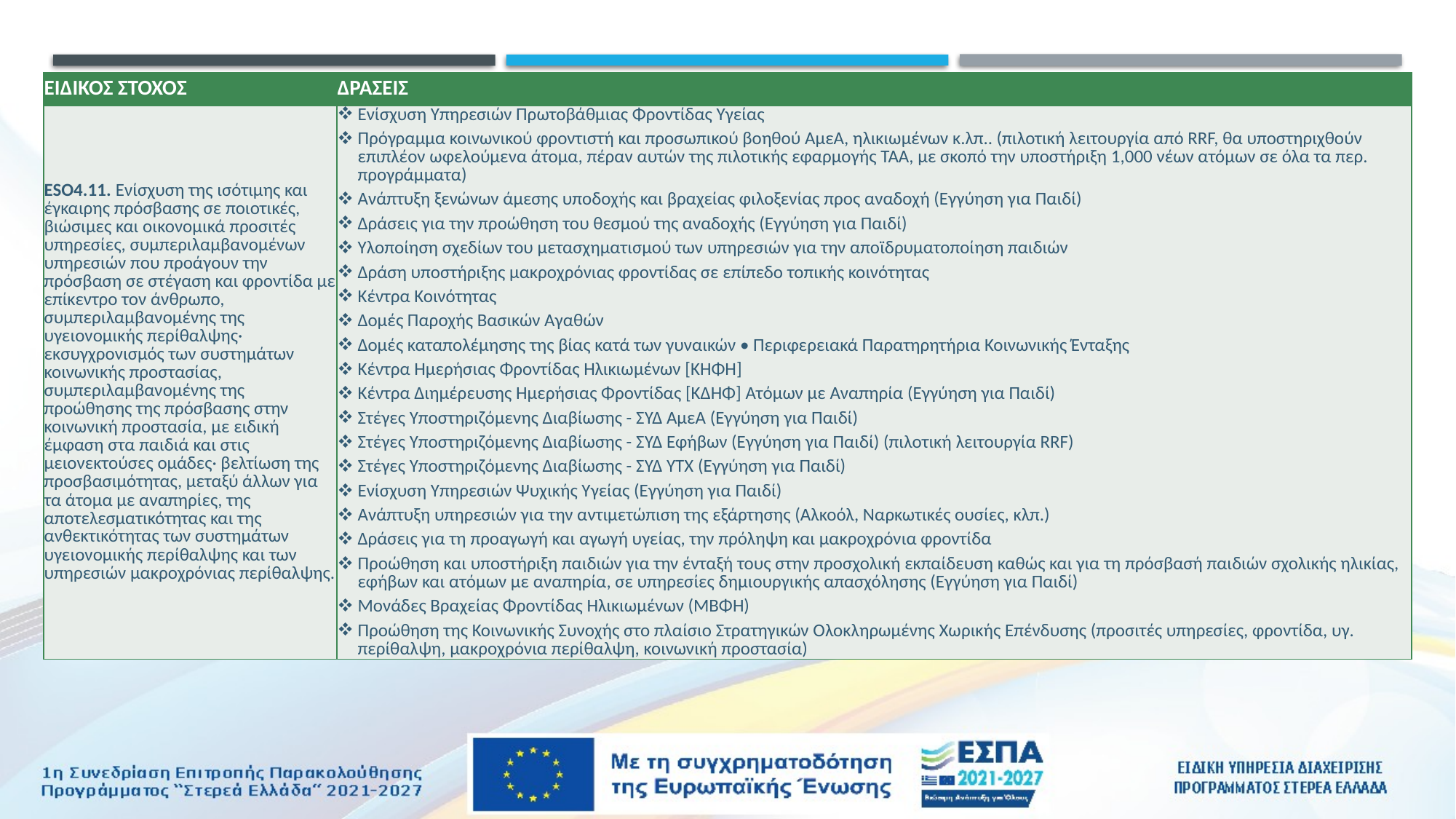

| ΕΙΔΙΚΟΣ ΣΤΟΧΟΣ | ΔΡΑΣΕΙΣ |
| --- | --- |
| ESO4.11. Ενίσχυση της ισότιμης και έγκαιρης πρόσβασης σε ποιοτικές, βιώσιμες και οικονομικά προσιτές υπηρεσίες, συμπεριλαμβανομένων υπηρεσιών που προάγουν την πρόσβαση σε στέγαση και φροντίδα με επίκεντρο τον άνθρωπο, συμπεριλαμβανομένης της υγειονομικής περίθαλψης· εκσυγχρονισμός των συστημάτων κοινωνικής προστασίας, συμπεριλαμβανομένης της προώθησης της πρόσβασης στην κοινωνική προστασία, με ειδική έμφαση στα παιδιά και στις μειονεκτούσες ομάδες· βελτίωση της προσβασιμότητας, μεταξύ άλλων για τα άτομα με αναπηρίες, της αποτελεσματικότητας και της ανθεκτικότητας των συστημάτων υγειονομικής περίθαλψης και των υπηρεσιών μακροχρόνιας περίθαλψης. | Ενίσχυση Υπηρεσιών Πρωτοβάθμιας Φροντίδας Υγείας Πρόγραμμα κοινωνικού φροντιστή και προσωπικού βοηθού ΑμεΑ, ηλικιωμένων κ.λπ.. (πιλοτική λειτουργία από RRF, θα υποστηριχθούν επιπλέον ωφελούμενα άτομα, πέραν αυτών της πιλοτικής εφαρμογής ΤΑΑ, με σκοπό την υποστήριξη 1,000 νέων ατόμων σε όλα τα περ. προγράμματα) Ανάπτυξη ξενώνων άμεσης υποδοχής και βραχείας φιλοξενίας προς αναδοχή (Εγγύηση για Παιδί) Δράσεις για την προώθηση του θεσμού της αναδοχής (Εγγύηση για Παιδί) Υλοποίηση σχεδίων του μετασχηματισμού των υπηρεσιών για την αποϊδρυματοποίηση παιδιών Δράση υποστήριξης μακροχρόνιας φροντίδας σε επίπεδο τοπικής κοινότητας Κέντρα Κοινότητας Δομές Παροχής Βασικών Αγαθών Δομές καταπολέμησης της βίας κατά των γυναικών • Περιφερειακά Παρατηρητήρια Κοινωνικής Ένταξης Κέντρα Ημερήσιας Φροντίδας Ηλικιωμένων [ΚΗΦΗ] Κέντρα Διημέρευσης Ημερήσιας Φροντίδας [ΚΔΗΦ] Ατόμων με Αναπηρία (Εγγύηση για Παιδί) Στέγες Υποστηριζόμενης Διαβίωσης - ΣΥΔ ΑμεΑ (Εγγύηση για Παιδί) Στέγες Υποστηριζόμενης Διαβίωσης - ΣΥΔ Εφήβων (Εγγύηση για Παιδί) (πιλοτική λειτουργία RRF) Στέγες Υποστηριζόμενης Διαβίωσης - ΣΥΔ ΥΤΧ (Εγγύηση για Παιδί) Ενίσχυση Υπηρεσιών Ψυχικής Υγείας (Εγγύηση για Παιδί) Ανάπτυξη υπηρεσιών για την αντιμετώπιση της εξάρτησης (Αλκοόλ, Ναρκωτικές ουσίες, κλπ.) Δράσεις για τη προαγωγή και αγωγή υγείας, την πρόληψη και μακροχρόνια φροντίδα Προώθηση και υποστήριξη παιδιών για την ένταξή τους στην προσχολική εκπαίδευση καθώς και για τη πρόσβασή παιδιών σχολικής ηλικίας, εφήβων και ατόμων με αναπηρία, σε υπηρεσίες δημιουργικής απασχόλησης (Εγγύηση για Παιδί) Μονάδες Βραχείας Φροντίδας Ηλικιωμένων (ΜΒΦΗ) Προώθηση της Κοινωνικής Συνοχής στο πλαίσιο Στρατηγικών Ολοκληρωμένης Χωρικής Επένδυσης (προσιτές υπηρεσίες, φροντίδα, υγ. περίθαλψη, μακροχρόνια περίθαλψη, κοινωνική προστασία) |